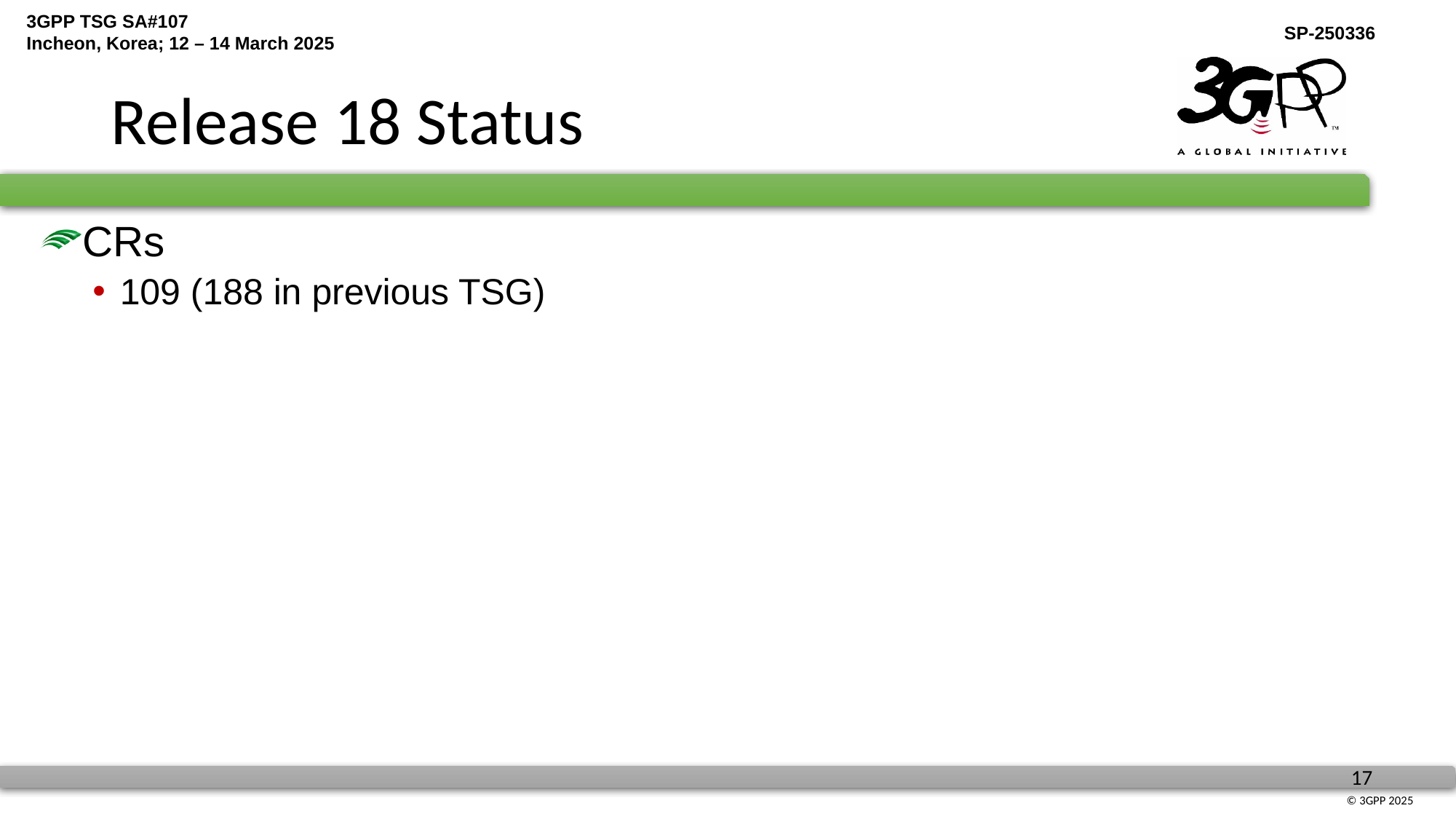

# Release 18 Status

CRs
109 (188 in previous TSG)